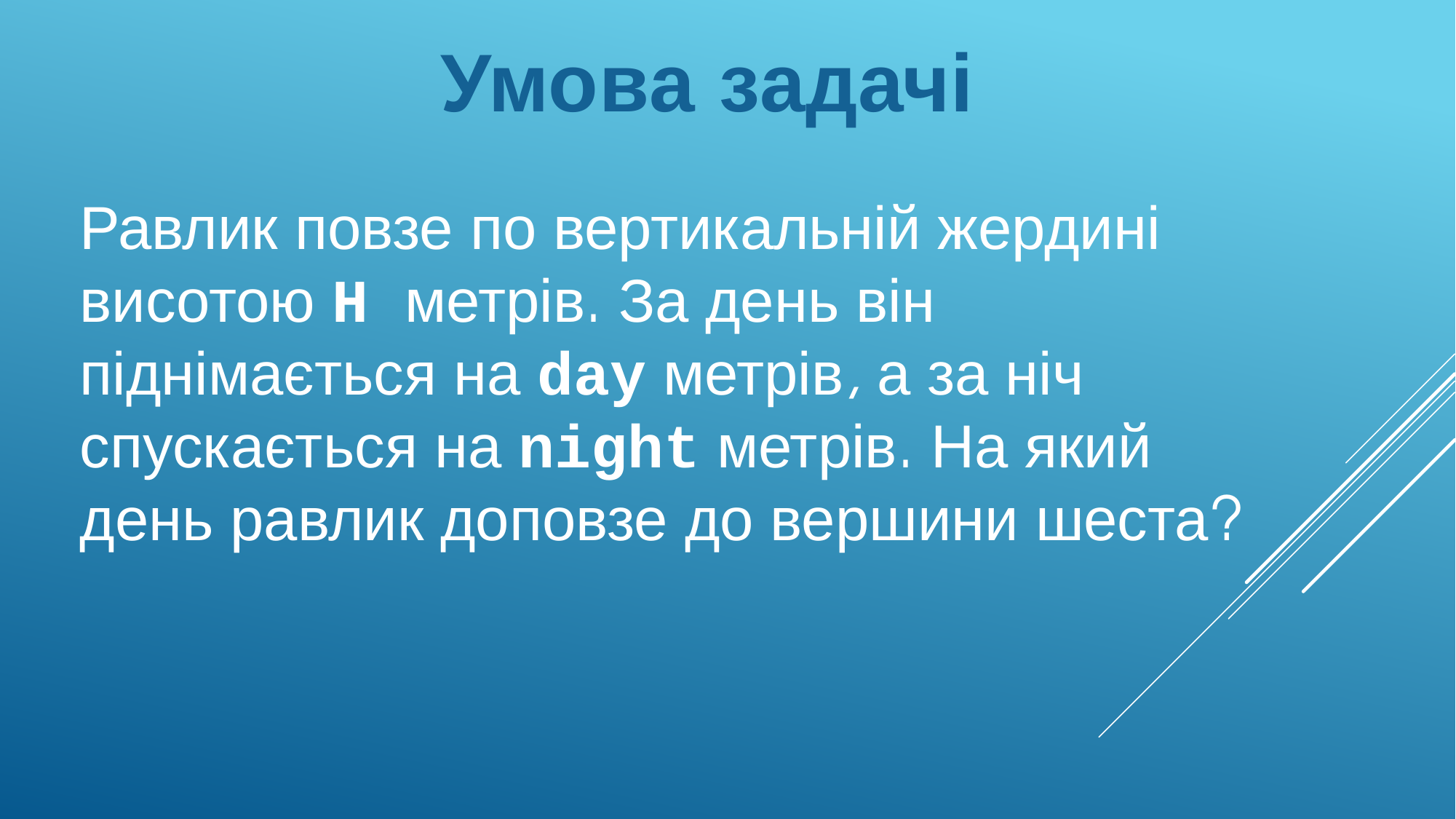

Умова задачі
Равлик повзе по вертикальній жердині висотою H метрів. За день він піднімається на day метрів, а за ніч спускається на night метрів. На який день равлик доповзе до вершини шеста?